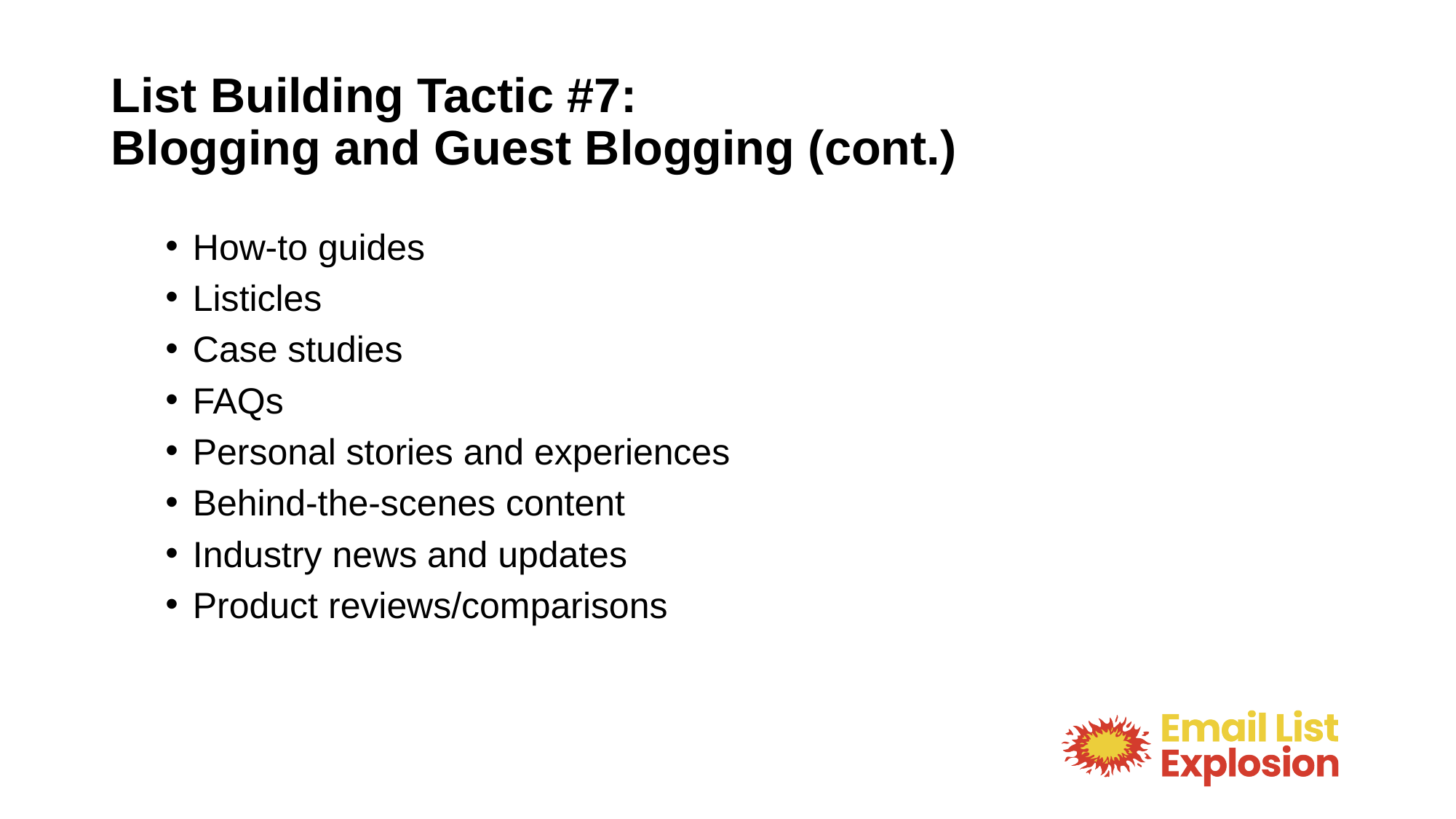

# List Building Tactic #7: Blogging and Guest Blogging (cont.)
How-to guides
Listicles
Case studies
FAQs
Personal stories and experiences
Behind-the-scenes content
Industry news and updates
Product reviews/comparisons